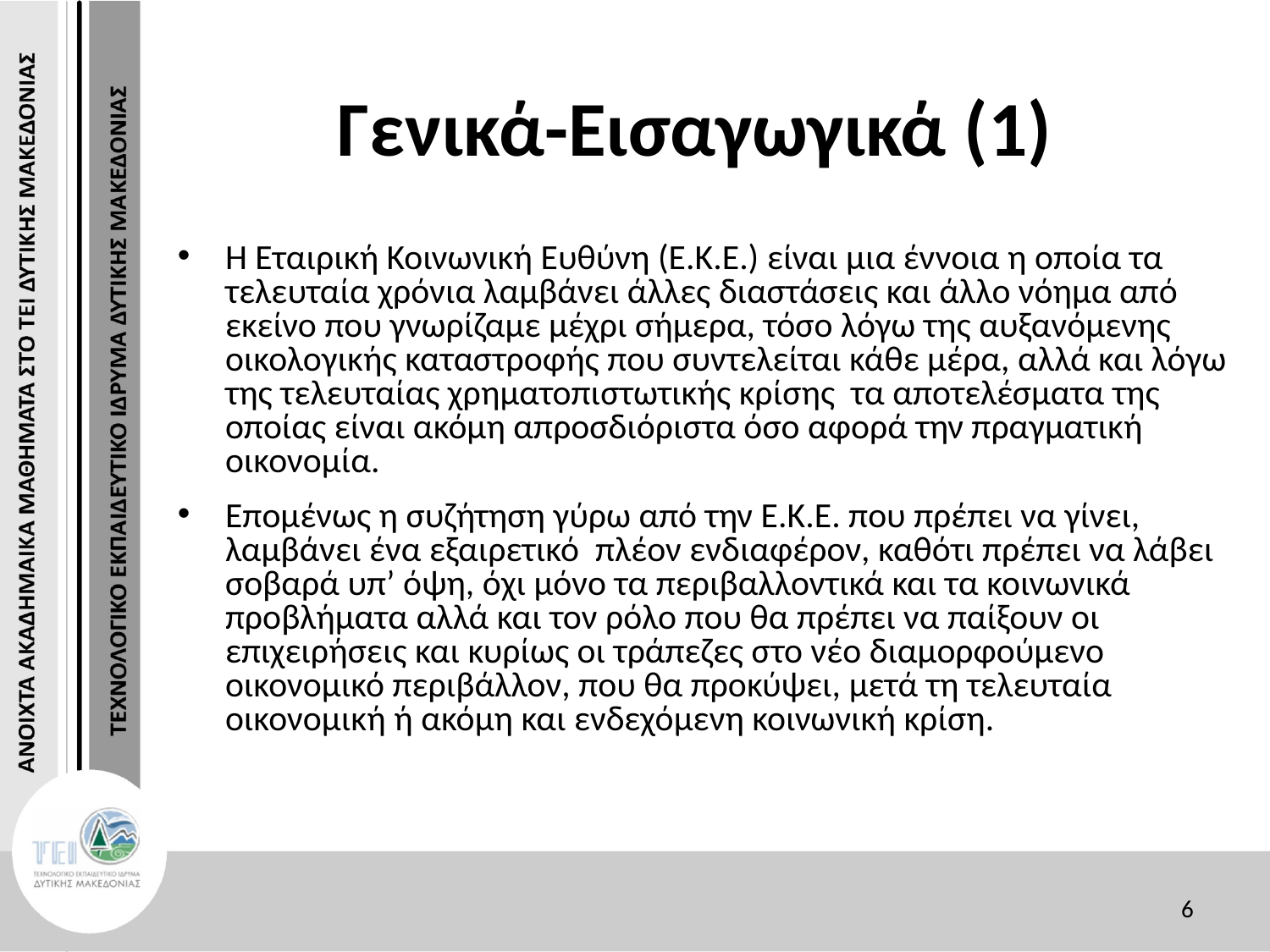

# Γενικά-Εισαγωγικά (1)
Η Εταιρική Κοινωνική Ευθύνη (Ε.Κ.Ε.) είναι μια έννοια η οποία τα τελευταία χρόνια λαμβάνει άλλες διαστάσεις και άλλο νόημα από εκείνο που γνωρίζαμε μέχρι σήμερα, τόσο λόγω της αυξανόμενης οικολογικής καταστροφής που συντελείται κάθε μέρα, αλλά και λόγω της τελευταίας χρηματοπιστωτικής κρίσης  τα αποτελέσματα της οποίας είναι ακόμη απροσδιόριστα όσο αφορά την πραγματική οικονομία.
Επομένως η συζήτηση γύρω από την Ε.Κ.Ε. που πρέπει να γίνει, λαμβάνει ένα εξαιρετικό  πλέον ενδιαφέρον, καθότι πρέπει να λάβει σοβαρά υπ’ όψη, όχι μόνο τα περιβαλλοντικά και τα κοινωνικά προβλήματα αλλά και τον ρόλο που θα πρέπει να παίξουν οι επιχειρήσεις και κυρίως οι τράπεζες στο νέο διαμορφούμενο οικονομικό περιβάλλον, που θα προκύψει, μετά τη τελευταία οικονομική ή ακόμη και ενδεχόμενη κοινωνική κρίση.
6